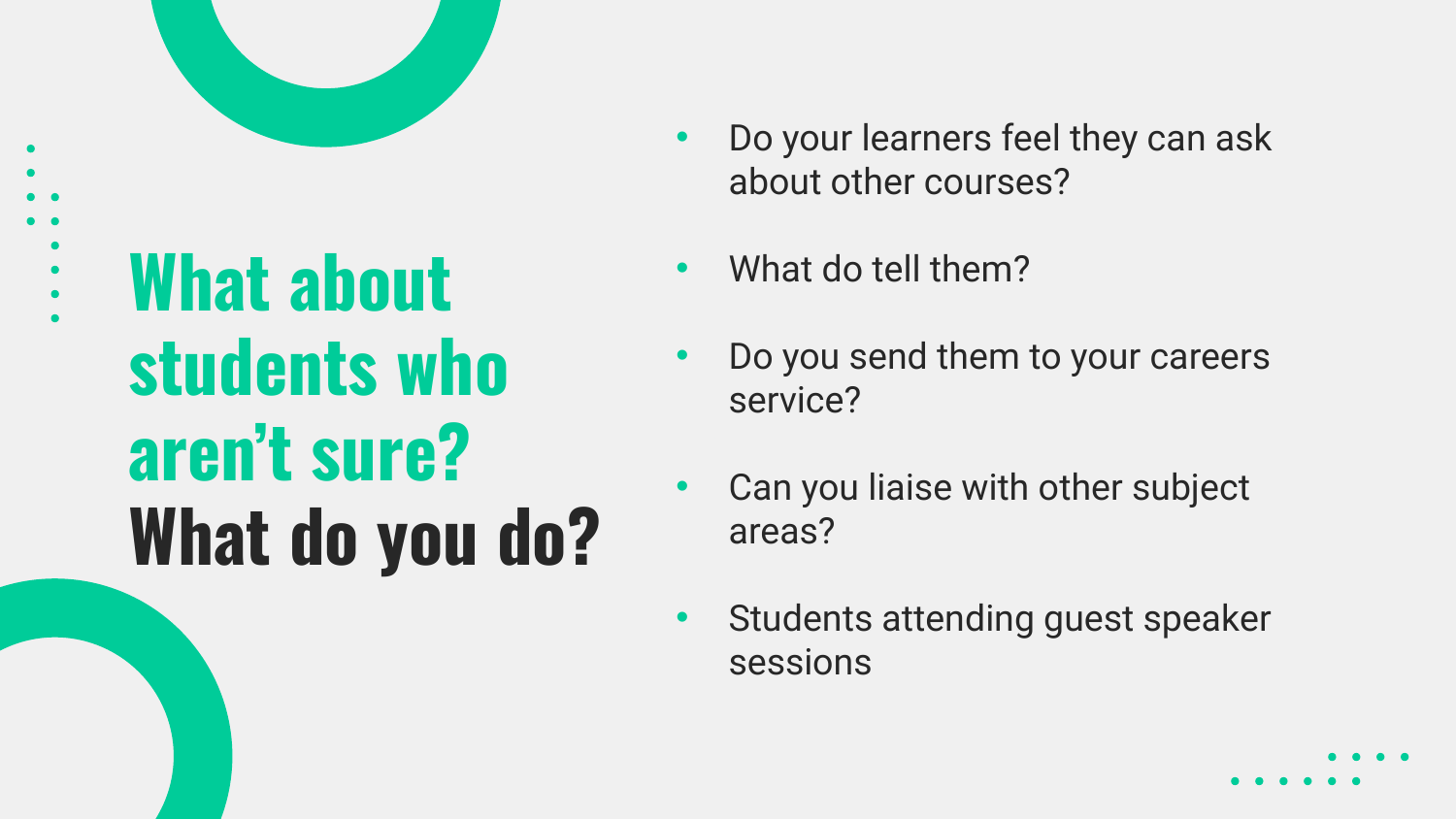

Do your learners feel they can ask about other courses?
What do tell them?
Do you send them to your careers service?
Can you liaise with other subject areas?
Students attending guest speaker sessions
What about students who aren’t sure?
What do you do?